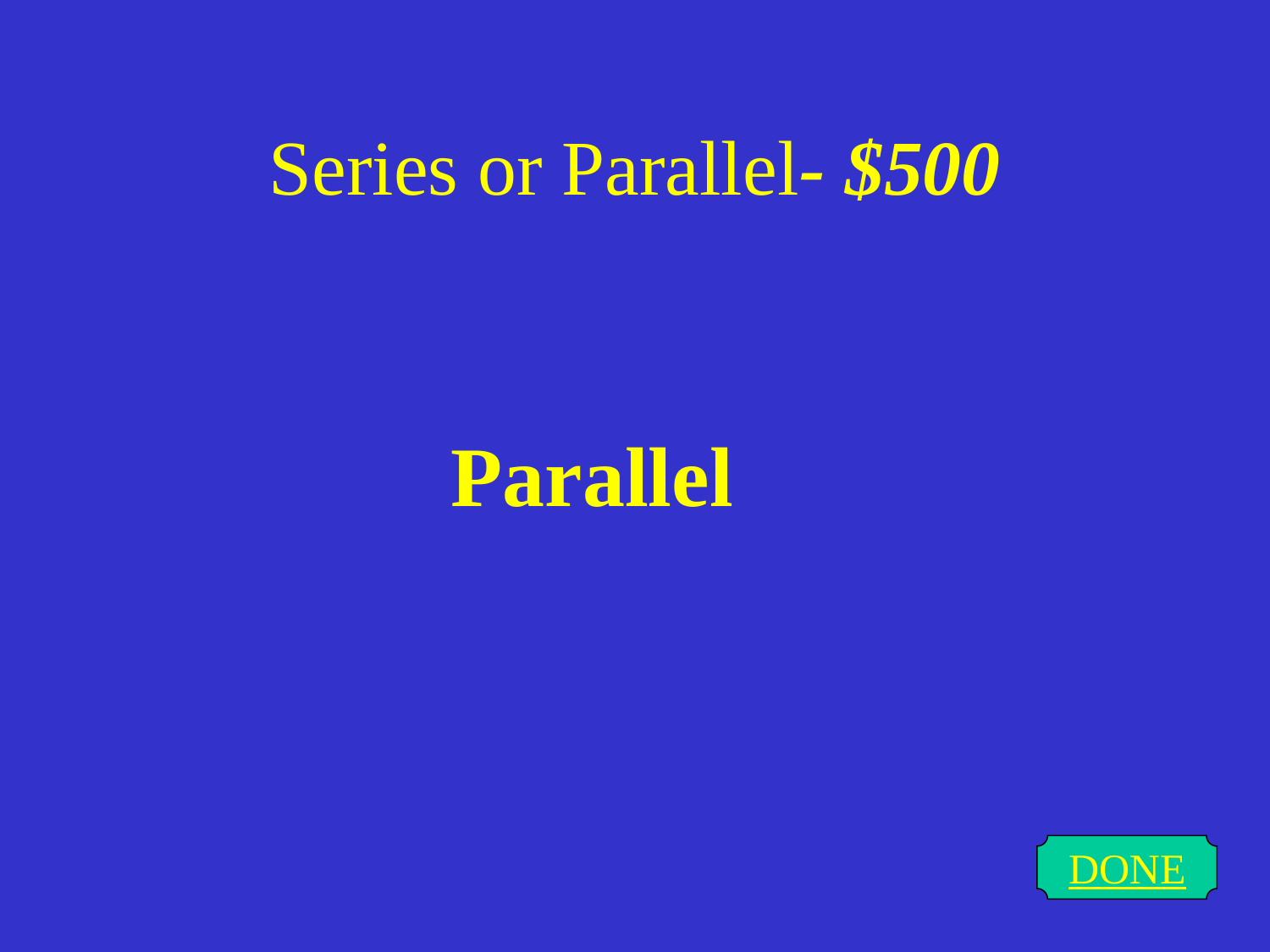

# Series or Parallel- $500

Parallel

DONE